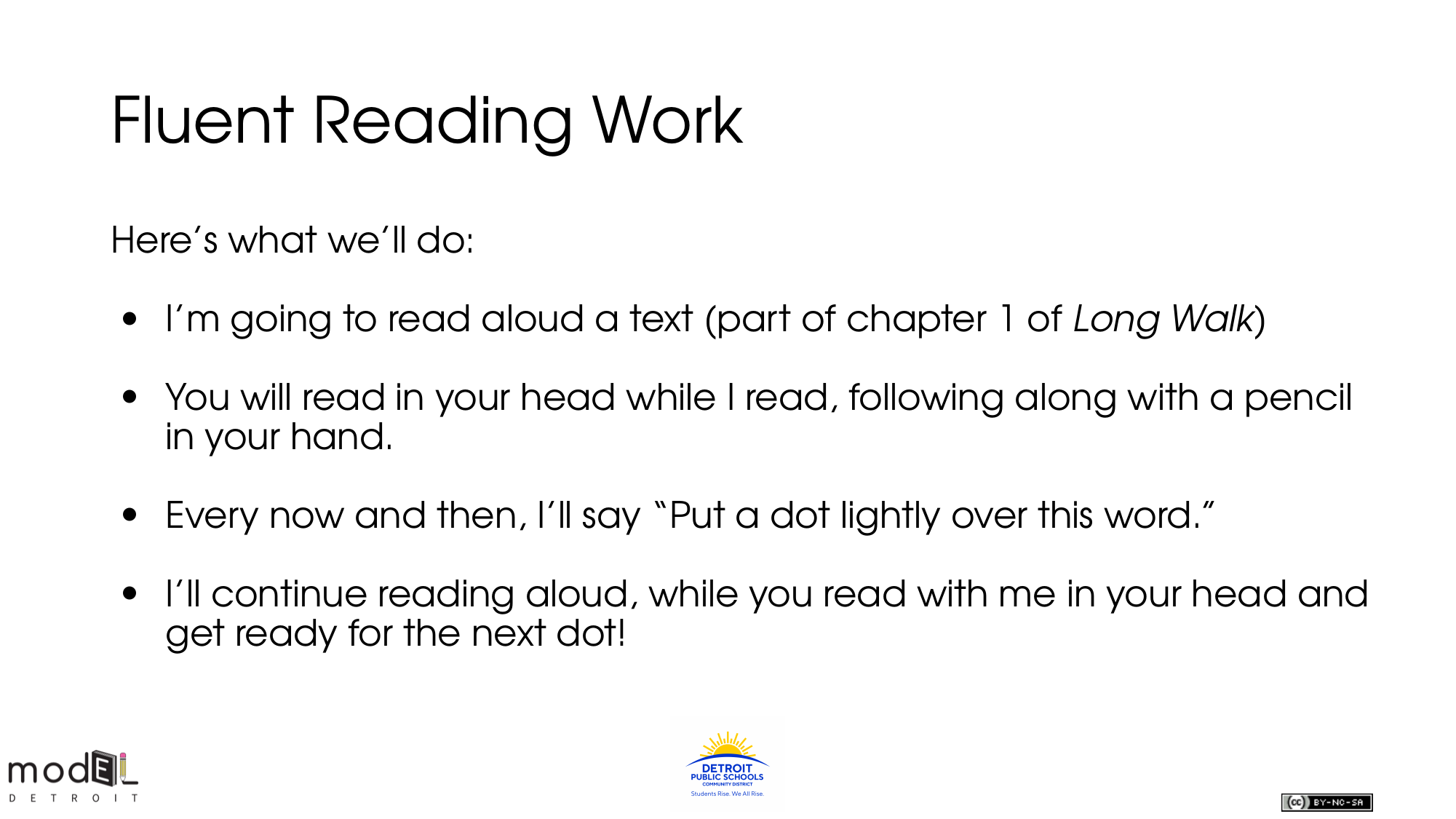

# Fluent Reading Work
Here’s what we’ll do:

I’m going to read aloud a text (part of chapter 1 of Long Walk)

You will read in your head while I read, following along with a pencil in your hand.

Every now and then, I’ll say “Put a dot lightly over this word.”

I’ll continue reading aloud, while you read with me in your head and get ready for the next dot!